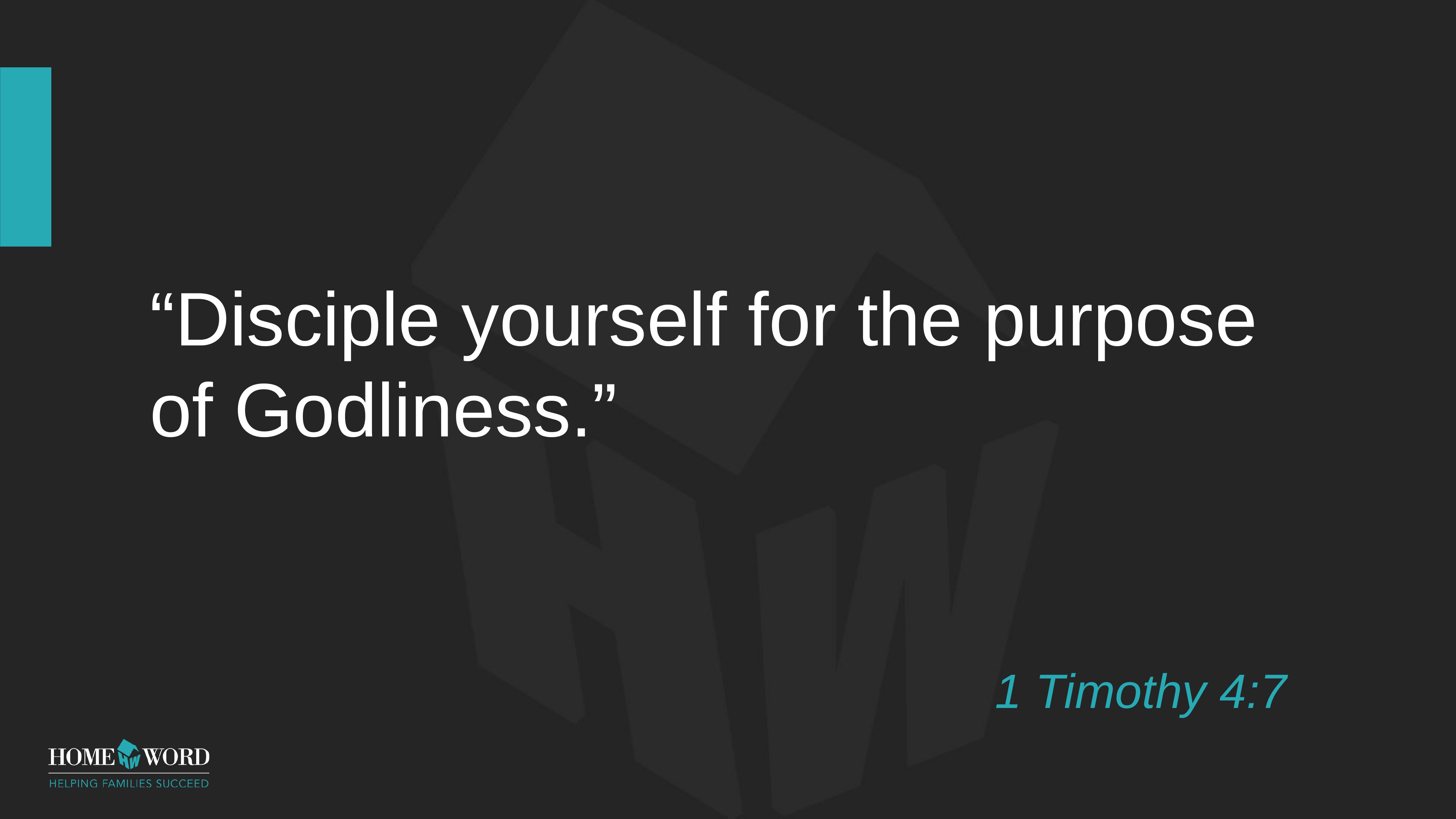

# “Disciple yourself for the purpose of Godliness.”
1 Timothy 4:7